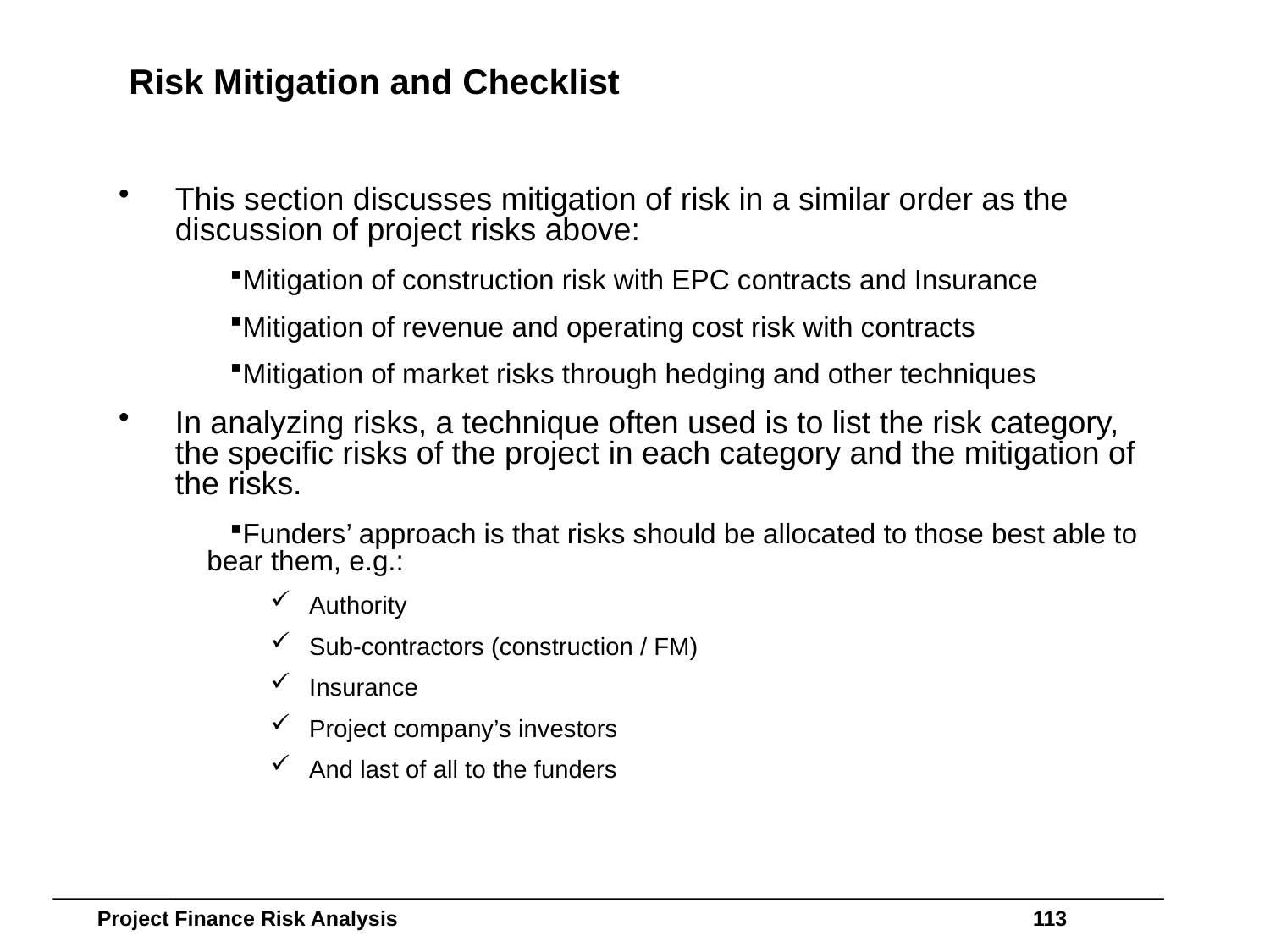

# Risk Mitigation and Checklist
This section discusses mitigation of risk in a similar order as the discussion of project risks above:
Mitigation of construction risk with EPC contracts and Insurance
Mitigation of revenue and operating cost risk with contracts
Mitigation of market risks through hedging and other techniques
In analyzing risks, a technique often used is to list the risk category, the specific risks of the project in each category and the mitigation of the risks.
Funders’ approach is that risks should be allocated to those best able to bear them, e.g.:
Authority
Sub-contractors (construction / FM)
Insurance
Project company’s investors
And last of all to the funders